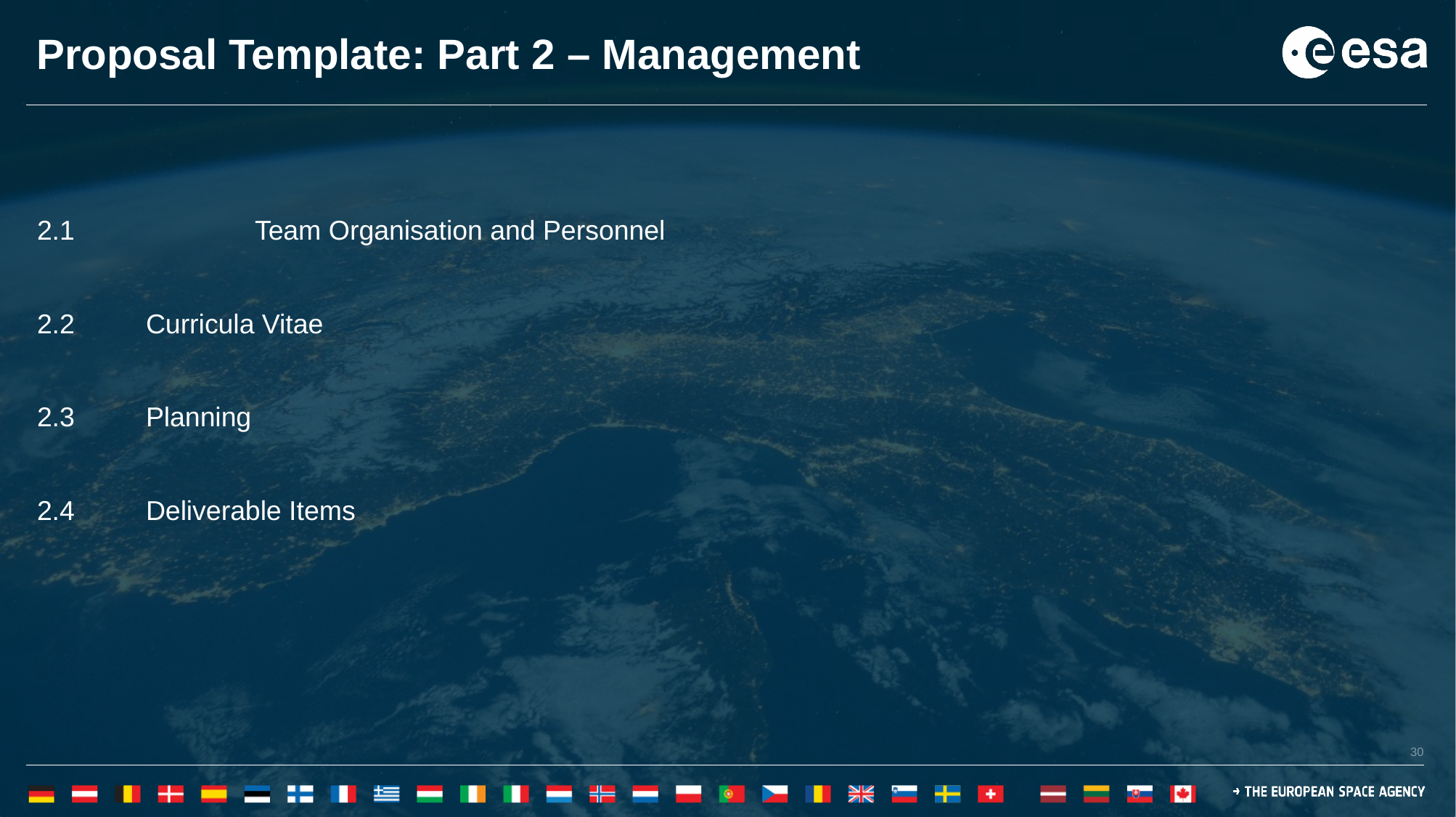

# Proposal Template: Part 2 – Management

2.1		Team Organisation and Personnel
2.2	Curricula Vitae
2.3	Planning
2.4	Deliverable Items